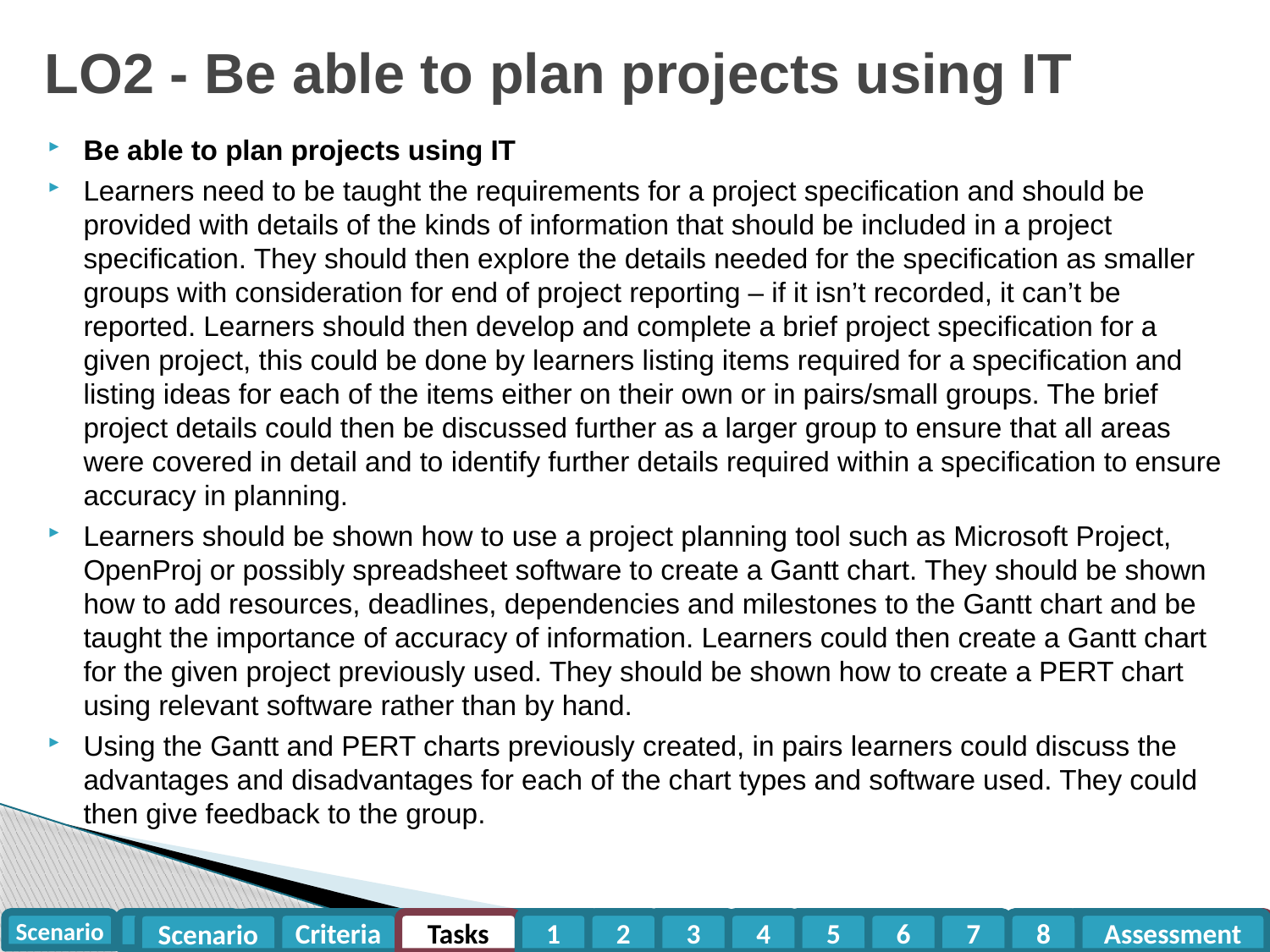

# LO2 - Be able to plan projects using IT
Be able to plan projects using IT
Learners need to be taught the requirements for a project specification and should be provided with details of the kinds of information that should be included in a project specification. They should then explore the details needed for the specification as smaller groups with consideration for end of project reporting – if it isn’t recorded, it can’t be reported. Learners should then develop and complete a brief project specification for a given project, this could be done by learners listing items required for a specification and listing ideas for each of the items either on their own or in pairs/small groups. The brief project details could then be discussed further as a larger group to ensure that all areas were covered in detail and to identify further details required within a specification to ensure accuracy in planning.
Learners should be shown how to use a project planning tool such as Microsoft Project, OpenProj or possibly spreadsheet software to create a Gantt chart. They should be shown how to add resources, deadlines, dependencies and milestones to the Gantt chart and be taught the importance of accuracy of information. Learners could then create a Gantt chart for the given project previously used. They should be shown how to create a PERT chart using relevant software rather than by hand.
Using the Gantt and PERT charts previously created, in pairs learners could discuss the advantages and disadvantages for each of the chart types and software used. They could then give feedback to the group.
Criteria
Tasks
1
2
3
4
5
6
7
8
Assessment
Scenario